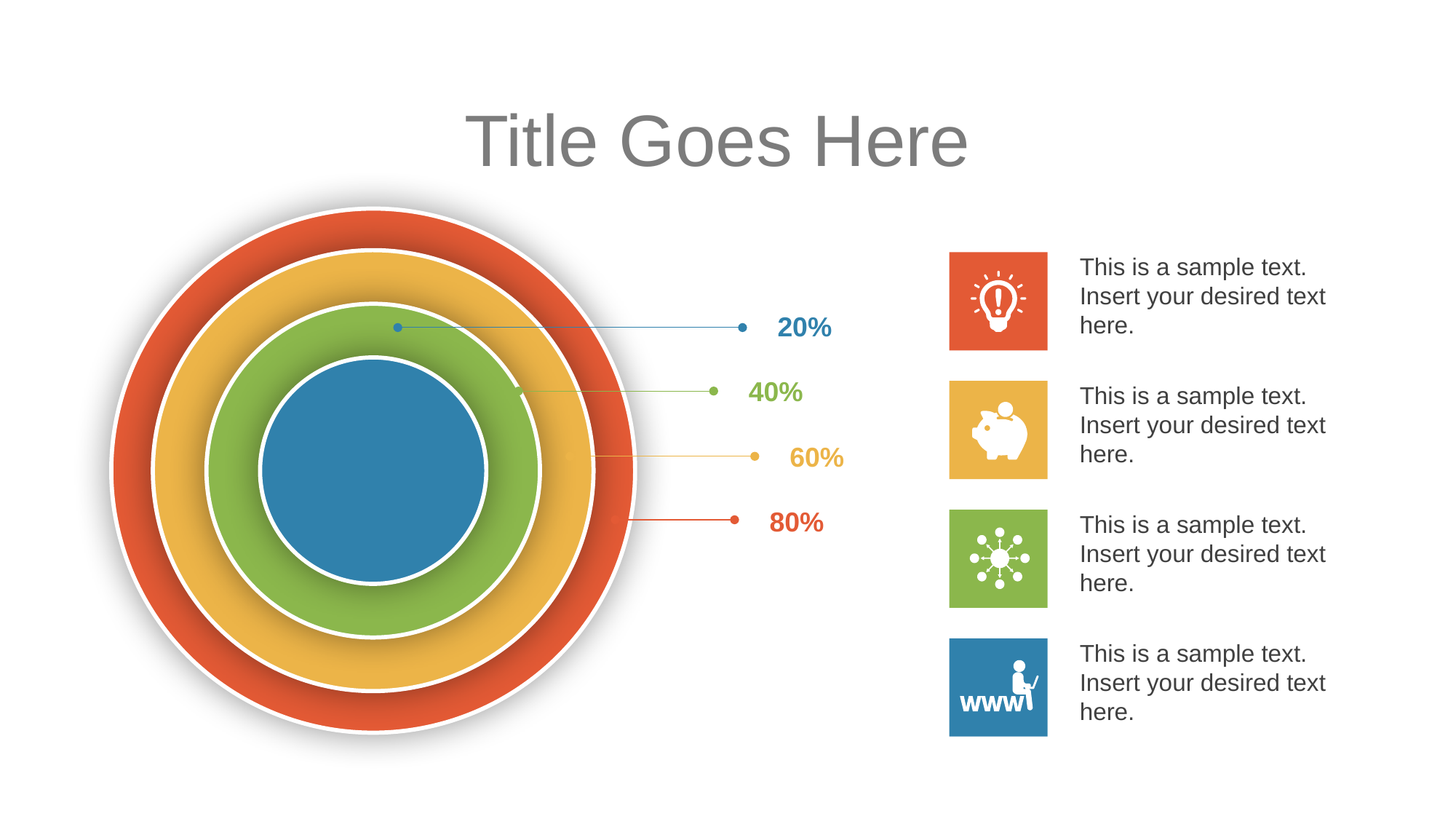

Title Goes Here

This is a sample text. Insert your desired text here.

20%
40%
This is a sample text. Insert your desired text here.

60%
80%
This is a sample text. Insert your desired text here.

This is a sample text. Insert your desired text here.